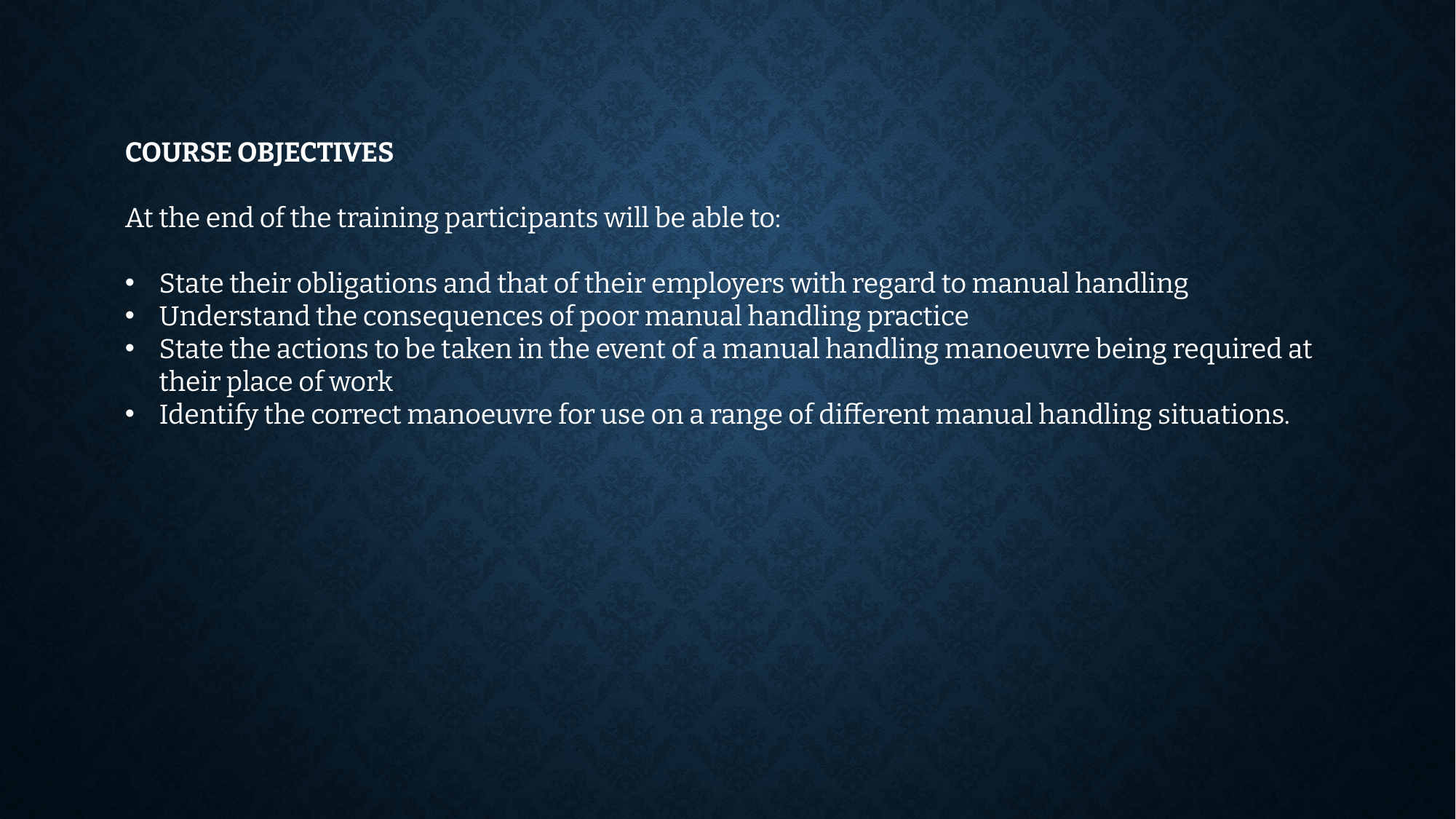

COURSE OBJECTIVES

At the end of the training participants will be able to:

State their obligations and that of their employers with regard to manual handling
Understand the consequences of poor manual handling practice
State the actions to be taken in the event of a manual handling manoeuvre being required at their place of work
Identify the correct manoeuvre for use on a range of different manual handling situations.